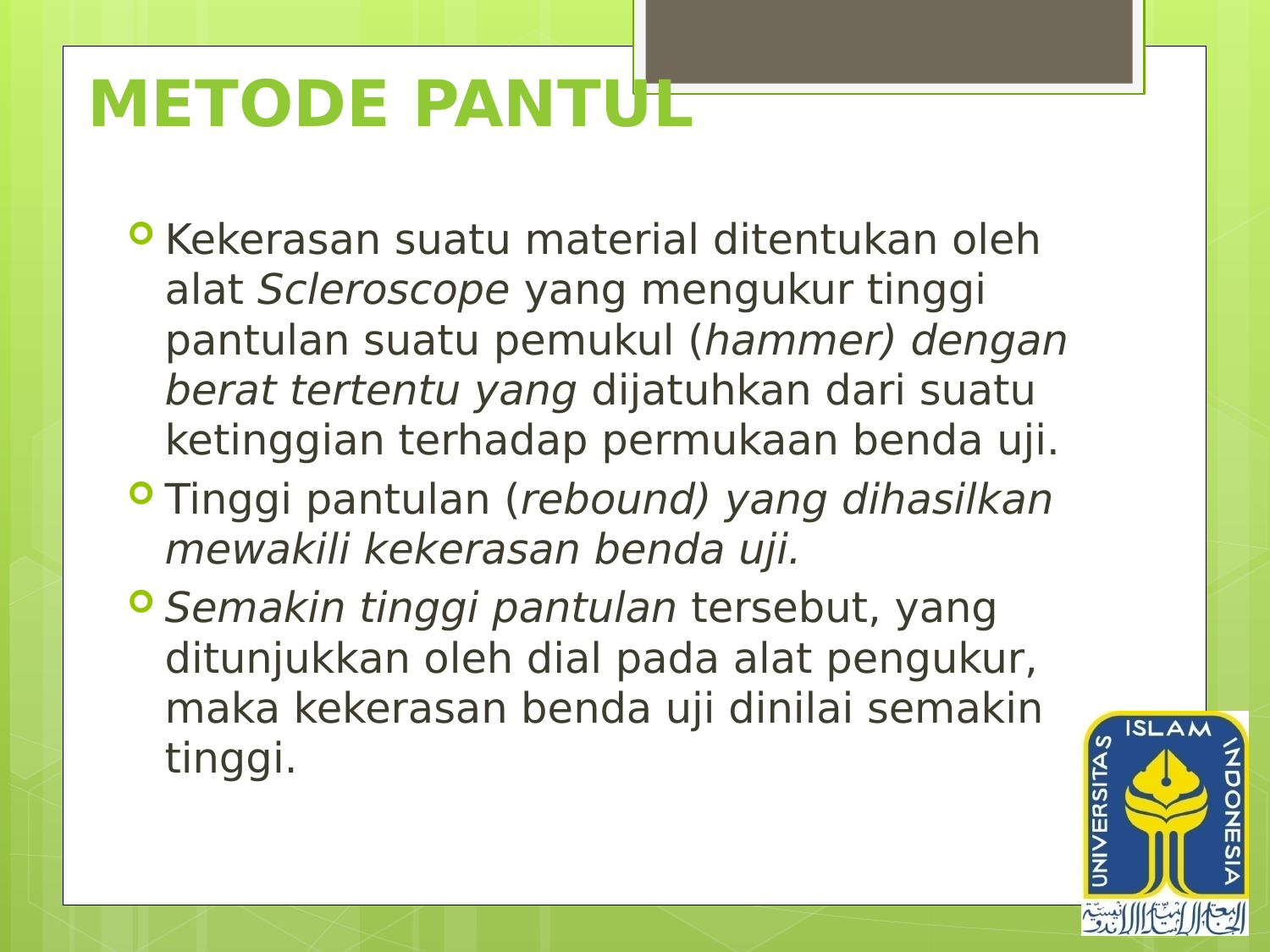

# Metode pantul
Kekerasan suatu material ditentukan oleh alat Scleroscope yang mengukur tinggi pantulan suatu pemukul (hammer) dengan berat tertentu yang dijatuhkan dari suatu ketinggian terhadap permukaan benda uji.
Tinggi pantulan (rebound) yang dihasilkan mewakili kekerasan benda uji.
Semakin tinggi pantulan tersebut, yang ditunjukkan oleh dial pada alat pengukur, maka kekerasan benda uji dinilai semakin tinggi.